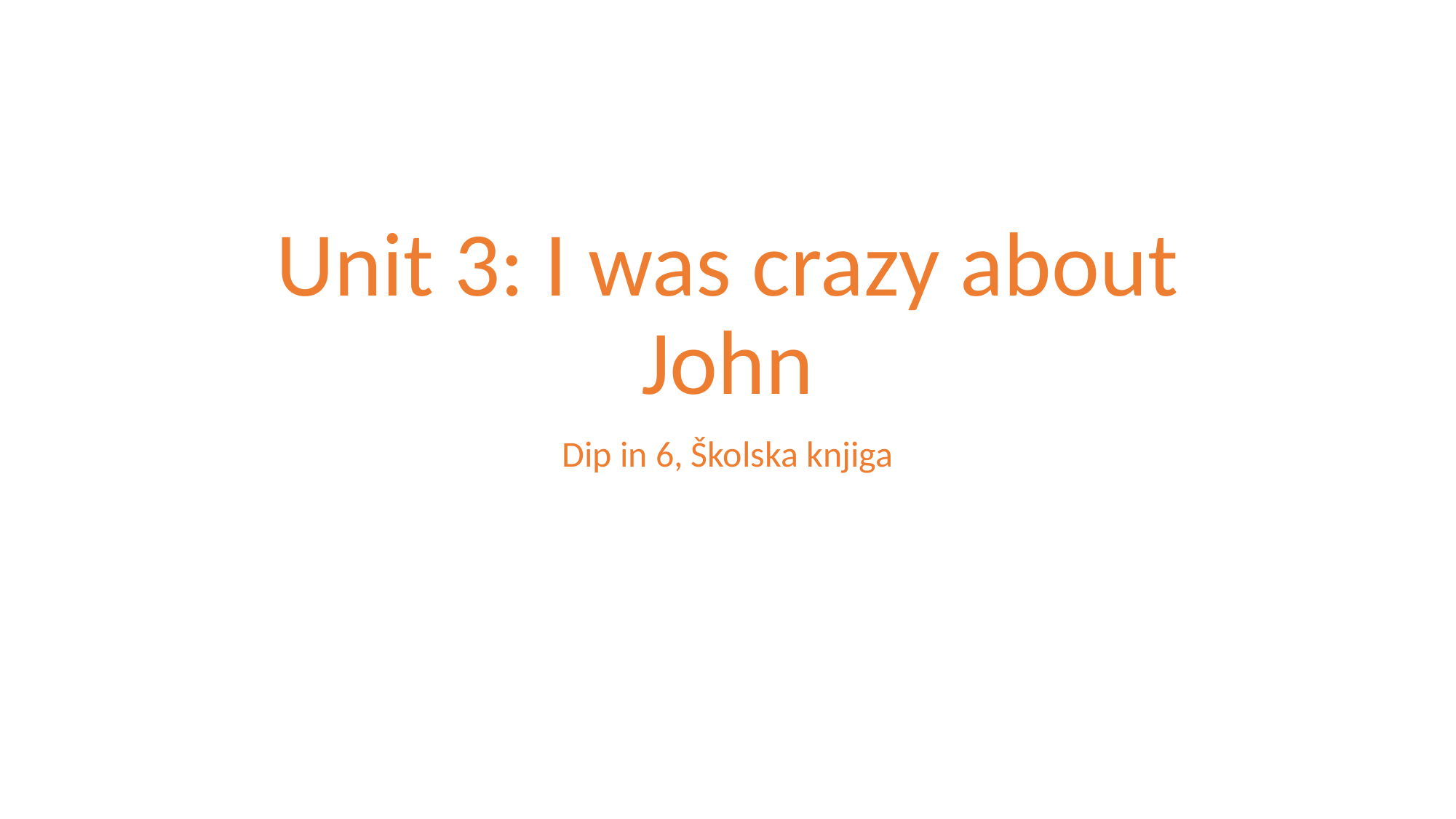

# Unit 3: I was crazy about John
Dip in 6, Školska knjiga